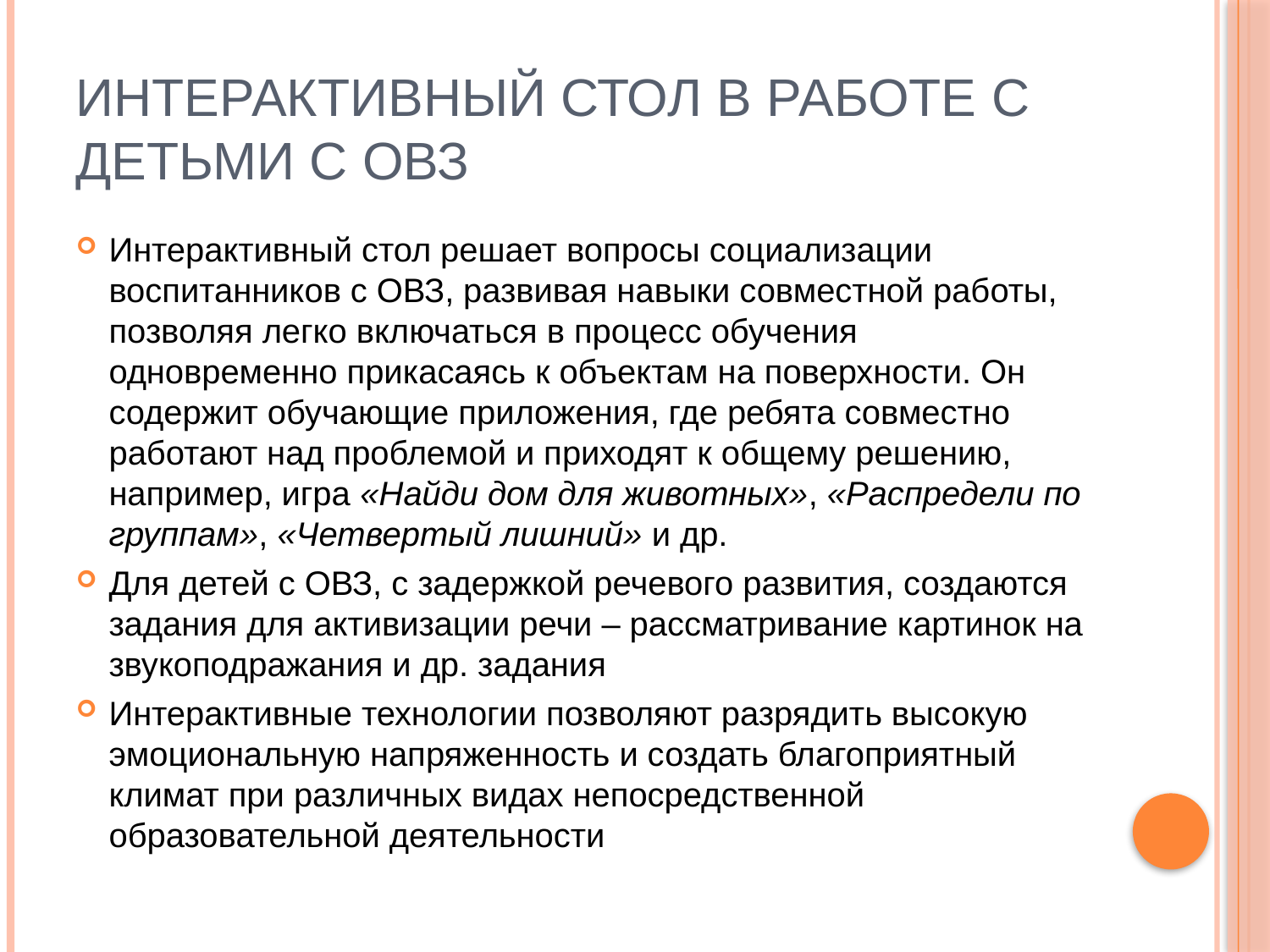

# Интерактивный стол в работе с детьми с ОВЗ
Интерактивный стол решает вопросы социализации воспитанников с ОВЗ, развивая навыки совместной работы, позволяя легко включаться в процесс обучения одновременно прикасаясь к объектам на поверхности. Он содержит обучающие приложения, где ребята совместно работают над проблемой и приходят к общему решению, например, игра «Найди дом для животных», «Распредели по группам», «Четвертый лишний» и др.
Для детей с ОВЗ, с задержкой речевого развития, создаются задания для активизации речи – рассматривание картинок на звукоподражания и др. задания
Интерактивные технологии позволяют разрядить высокую эмоциональную напряженность и создать благоприятный климат при различных видах непосредственной образовательной деятельности